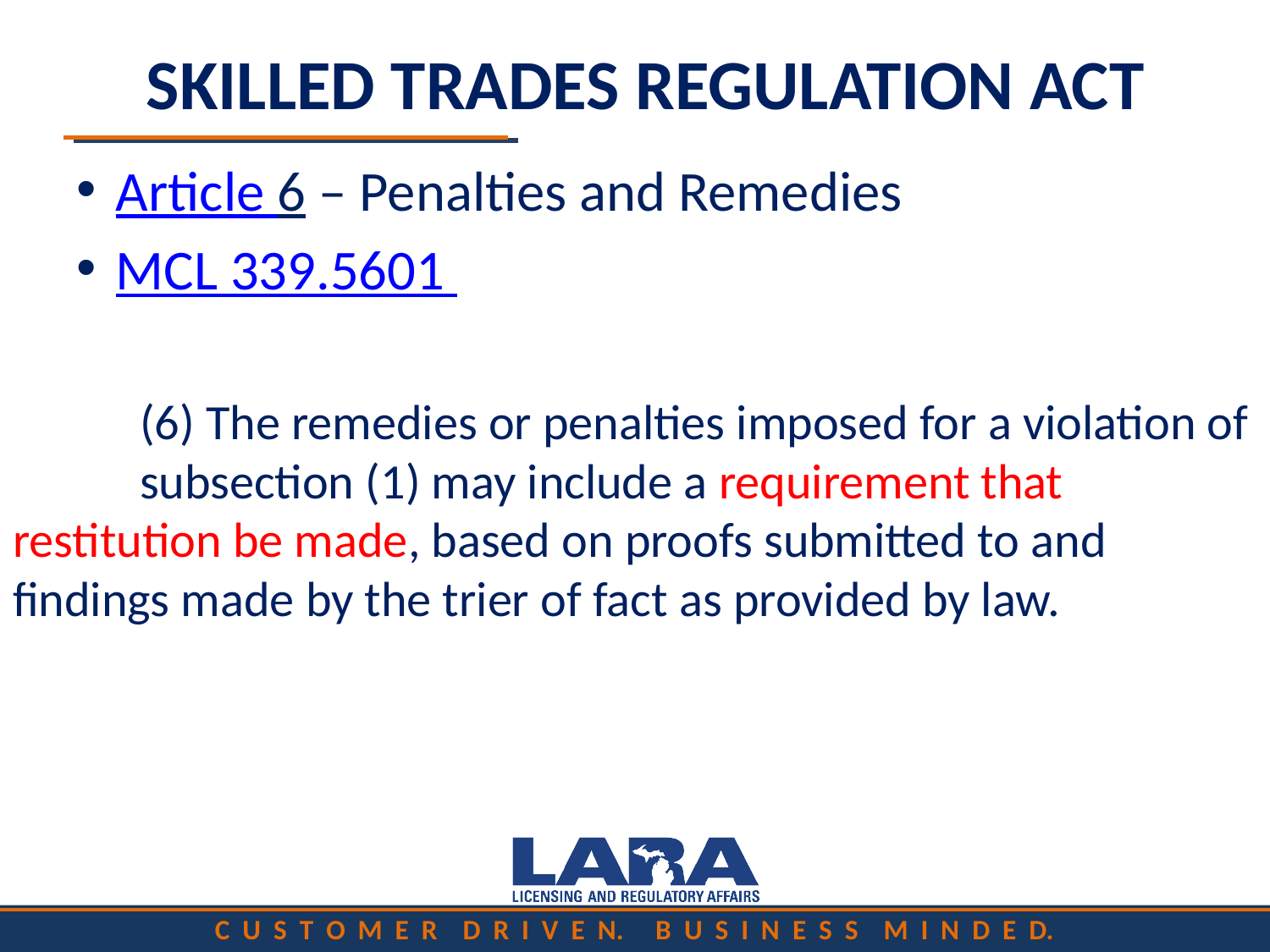

# SKILLED TRADES REGULATION ACT
Article 6 – Penalties and Remedies
MCL 339.5601

	(6) The remedies or penalties imposed for a violation of 	subsection (1) may include a requirement that 	restitution be made, based on proofs submitted to and 	findings made by the trier of fact as provided by law.